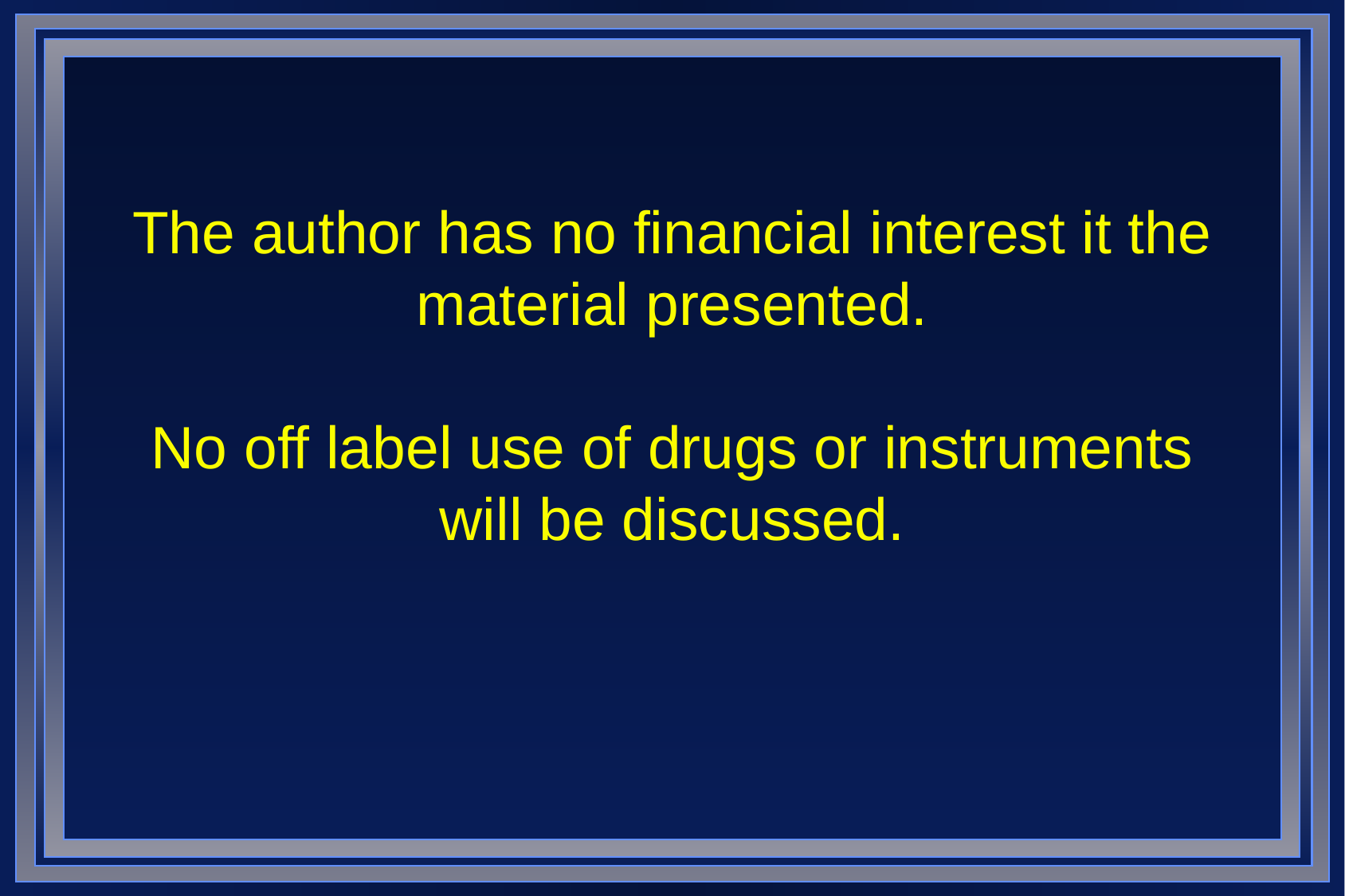

# The author has no financial interest it the material presented. No off label use of drugs or instruments will be discussed.